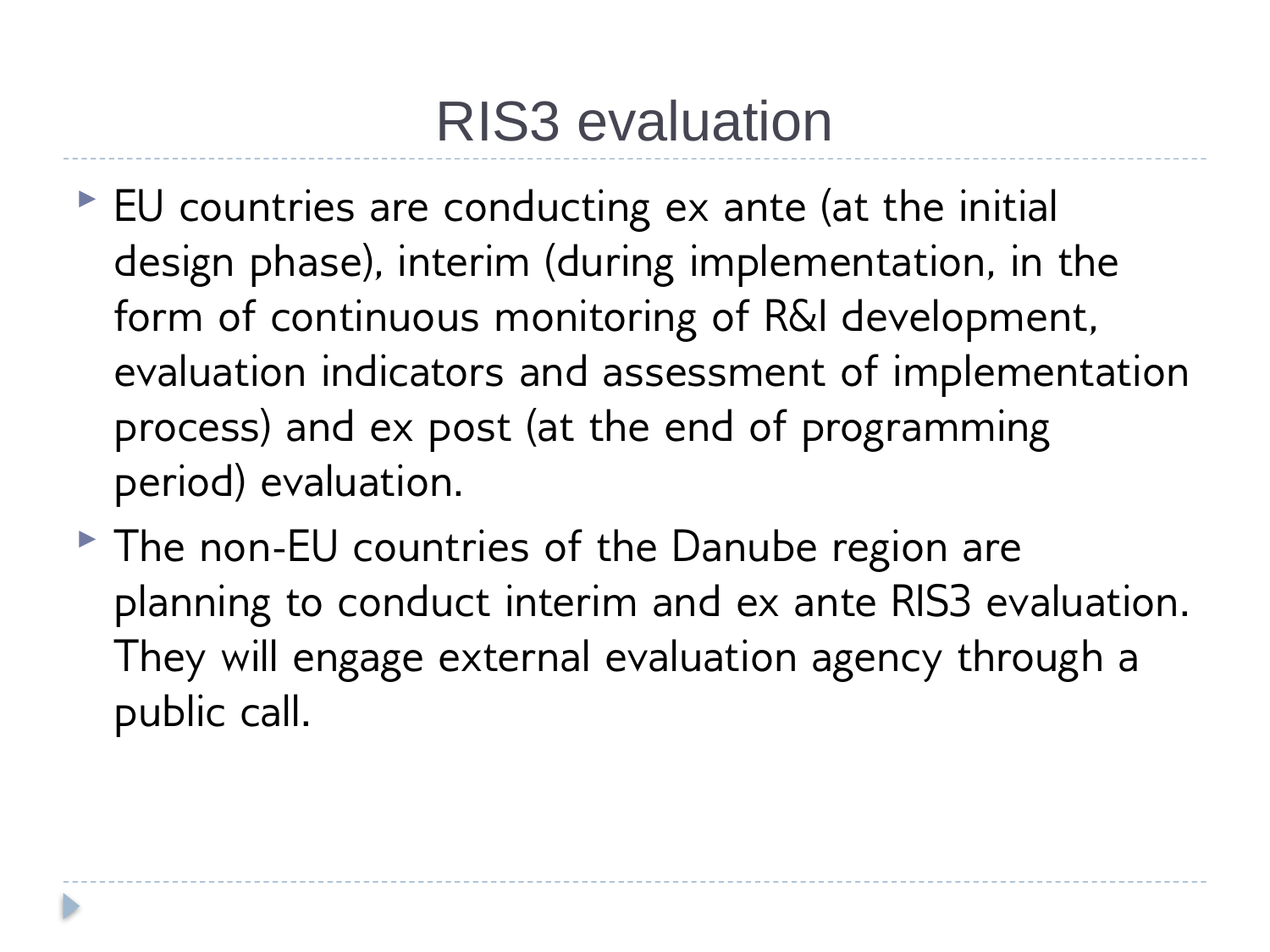

# RIS3 evaluation
EU countries are conducting ex ante (at the initial design phase), interim (during implementation, in the form of continuous monitoring of R&I development, evaluation indicators and assessment of implementation process) and ex post (at the end of programming period) evaluation.
The non-EU countries of the Danube region are planning to conduct interim and ex ante RIS3 evaluation. They will engage external evaluation agency through a public call.